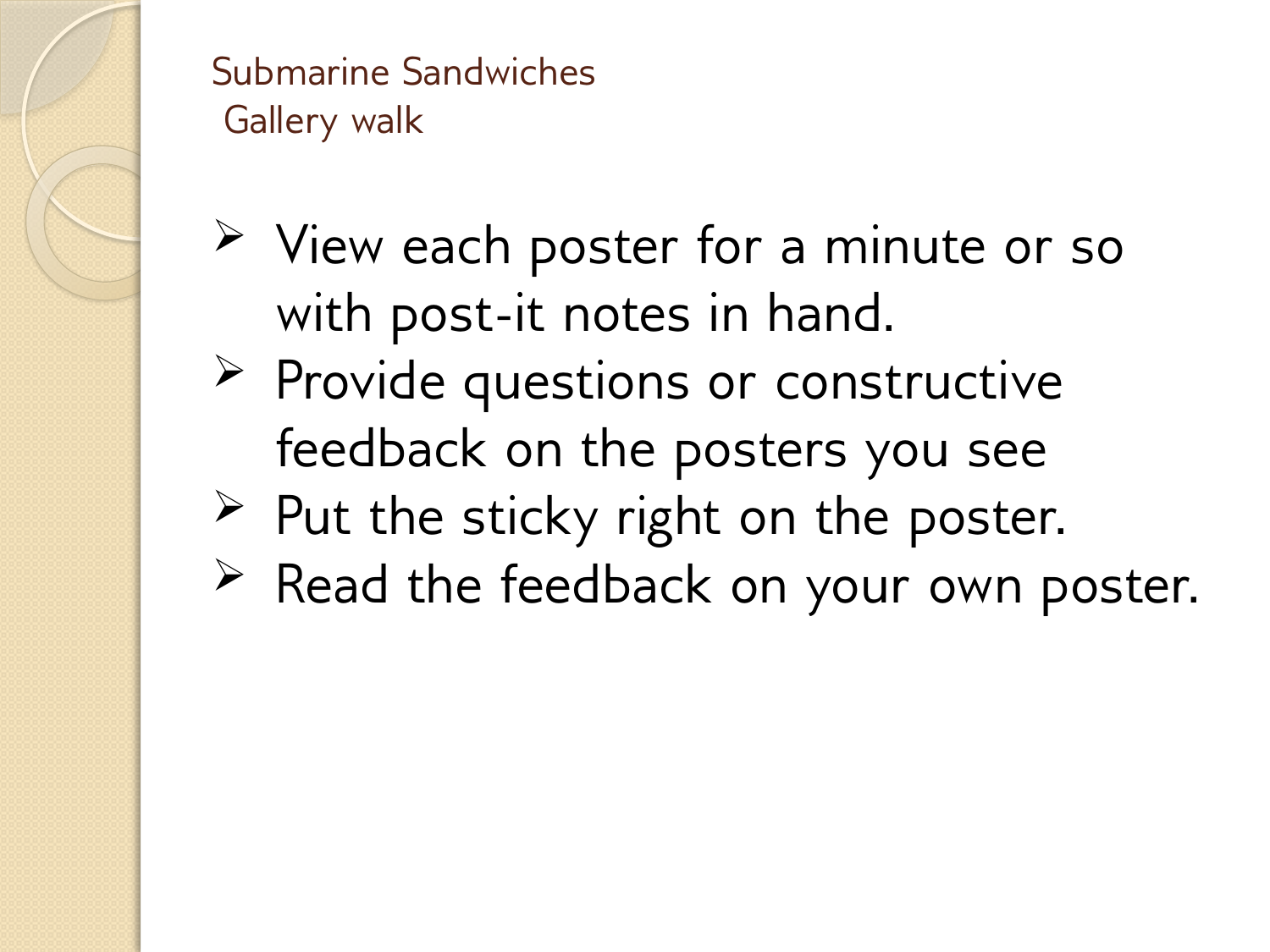

# Submarine Sandwiches Gallery walk
View each poster for a minute or so with post-it notes in hand.
Provide questions or constructive feedback on the posters you see
Put the sticky right on the poster.
Read the feedback on your own poster.